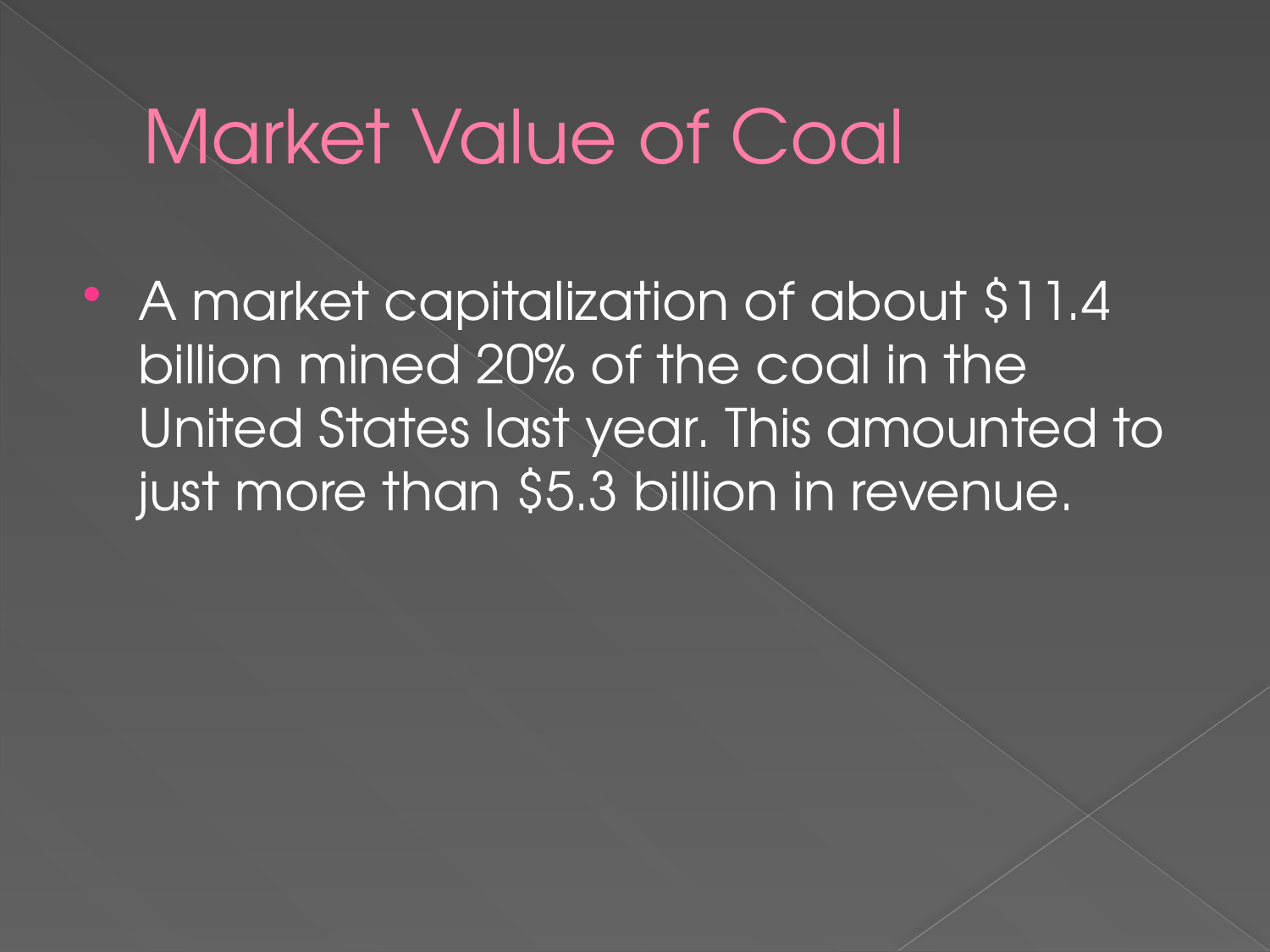

# Market Value of Coal
A market capitalization of about $11.4 billion mined 20% of the coal in the United States last year. This amounted to just more than $5.3 billion in revenue.